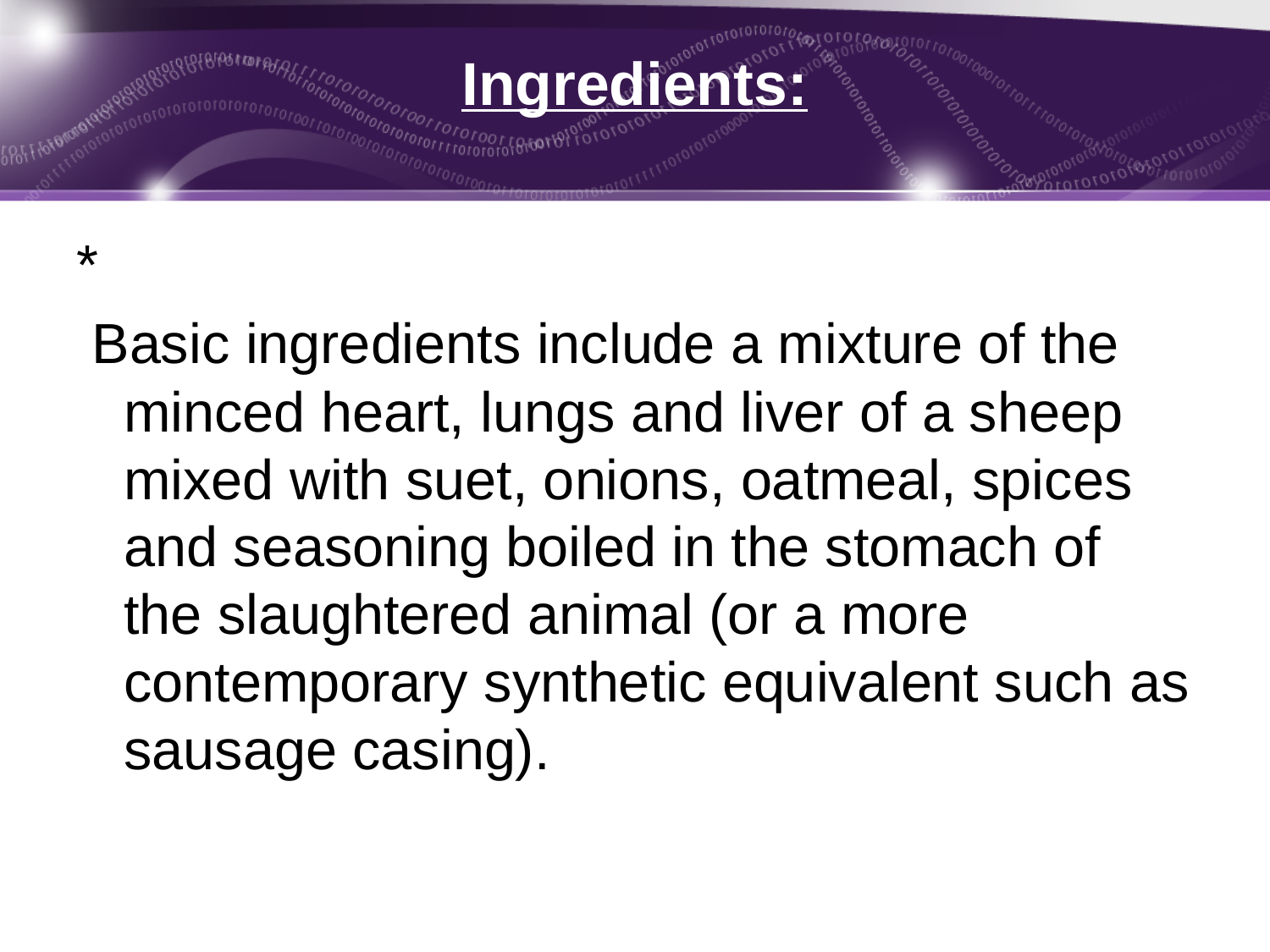

# Ingredients:
*
 Basic ingredients include a mixture of the minced heart, lungs and liver of a sheep mixed with suet, onions, oatmeal, spices and seasoning boiled in the stomach of the slaughtered animal (or a more contemporary synthetic equivalent such as sausage casing).